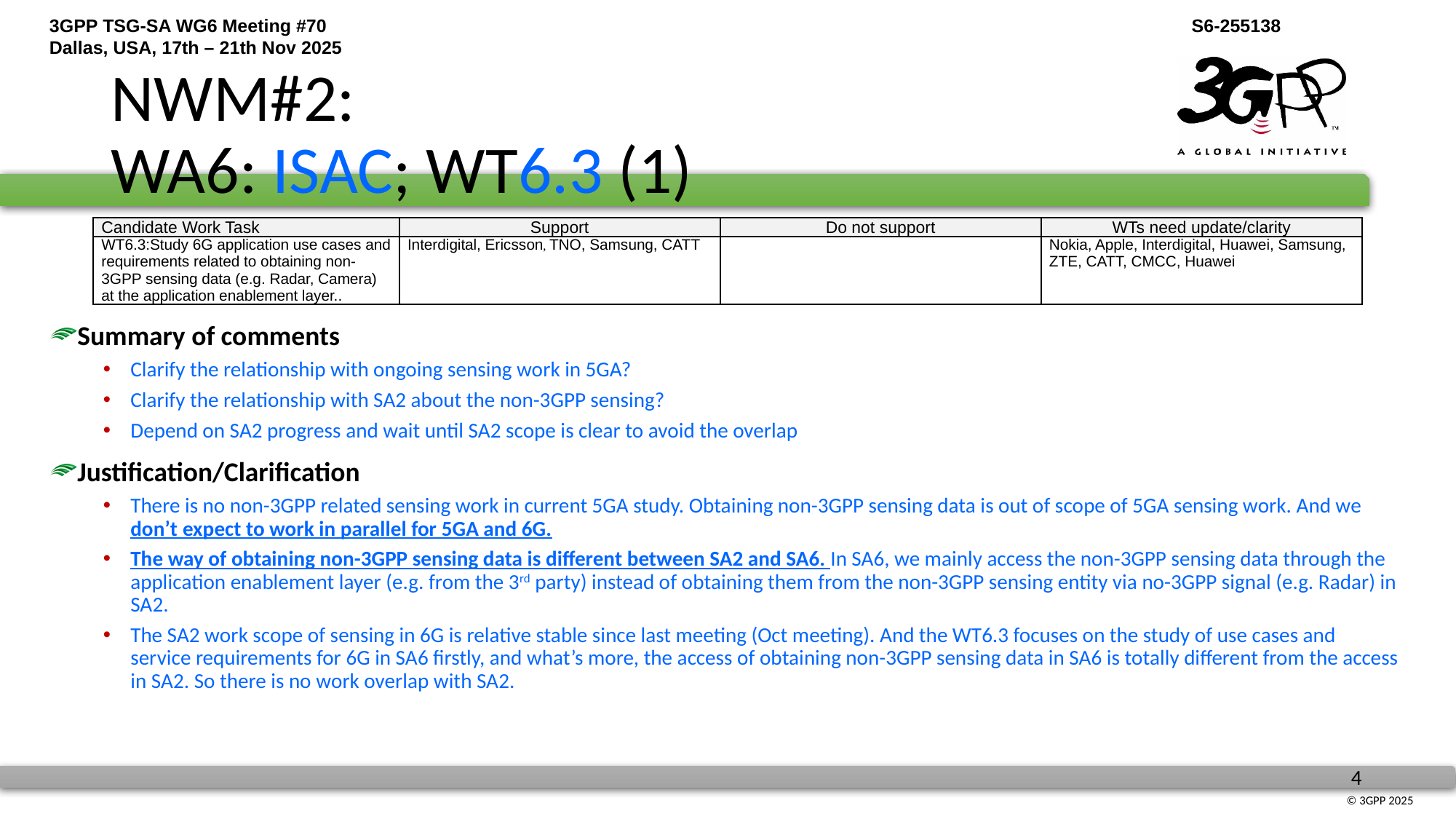

# NWM#2: WA6: ISAC; WT6.3 (1)
| Candidate Work Task | Support | Do not support | WTs need update/clarity |
| --- | --- | --- | --- |
| WT6.3:Study 6G application use cases and requirements related to obtaining non-3GPP sensing data (e.g. Radar, Camera) at the application enablement layer.. | Interdigital, Ericsson, TNO, Samsung, CATT |  | Nokia, Apple, Interdigital, Huawei, Samsung, ZTE, CATT, CMCC, Huawei |
Summary of comments
Clarify the relationship with ongoing sensing work in 5GA?
Clarify the relationship with SA2 about the non-3GPP sensing?
Depend on SA2 progress and wait until SA2 scope is clear to avoid the overlap
Justification/Clarification
There is no non-3GPP related sensing work in current 5GA study. Obtaining non-3GPP sensing data is out of scope of 5GA sensing work. And we don’t expect to work in parallel for 5GA and 6G.
The way of obtaining non-3GPP sensing data is different between SA2 and SA6. In SA6, we mainly access the non-3GPP sensing data through the application enablement layer (e.g. from the 3rd party) instead of obtaining them from the non-3GPP sensing entity via no-3GPP signal (e.g. Radar) in SA2.
The SA2 work scope of sensing in 6G is relative stable since last meeting (Oct meeting). And the WT6.3 focuses on the study of use cases and service requirements for 6G in SA6 firstly, and what’s more, the access of obtaining non-3GPP sensing data in SA6 is totally different from the access in SA2. So there is no work overlap with SA2.